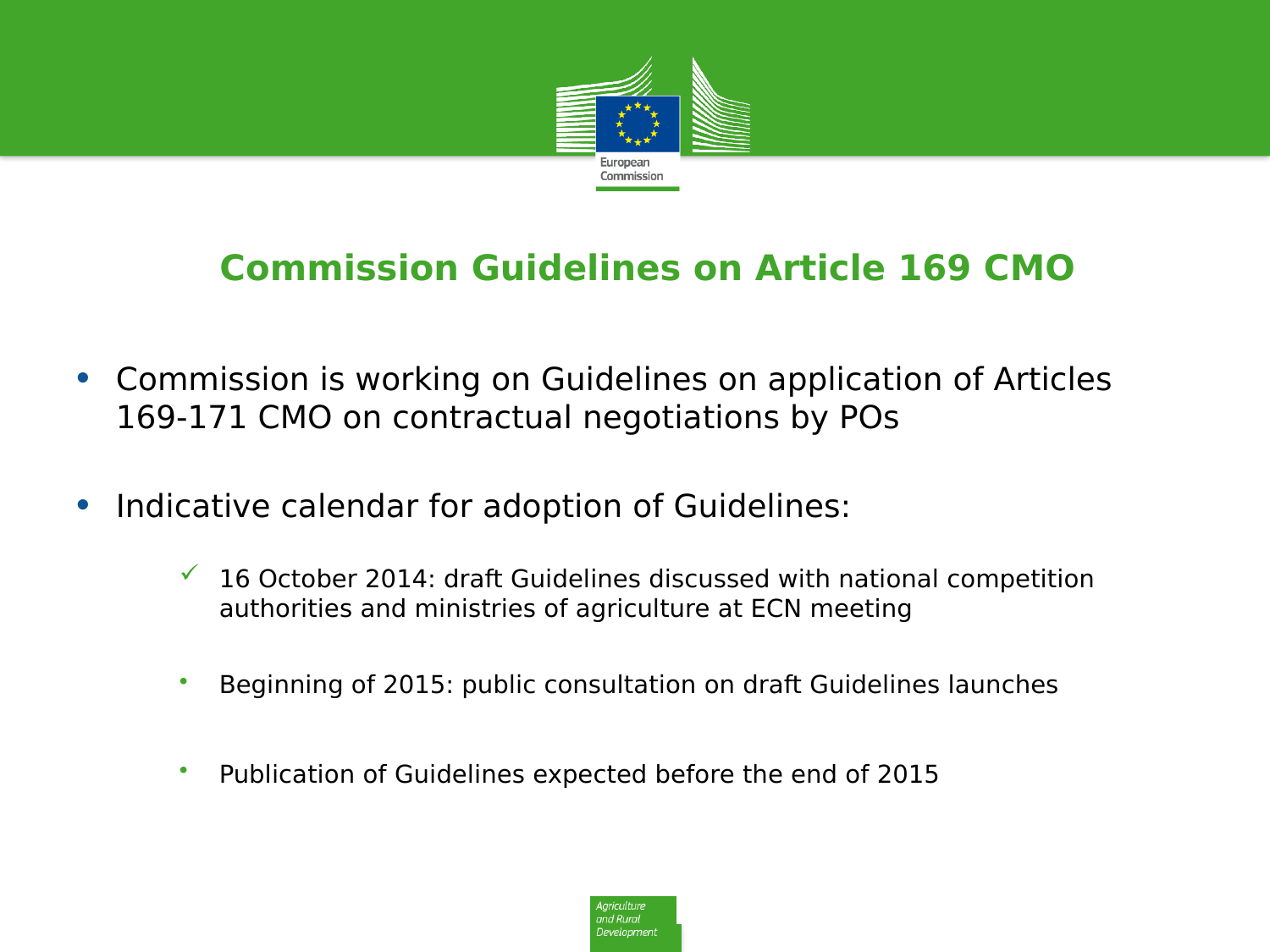

# Commission Guidelines on Article 169 CMO

Commission is working on Guidelines on application of Articles 169-171 CMO on contractual negotiations by POs

Indicative calendar for adoption of Guidelines:

16 October 2014: draft Guidelines discussed with national competition authorities and ministries of agriculture at ECN meeting

Beginning of 2015: public consultation on draft Guidelines launches

Publication of Guidelines expected before the end of 2015